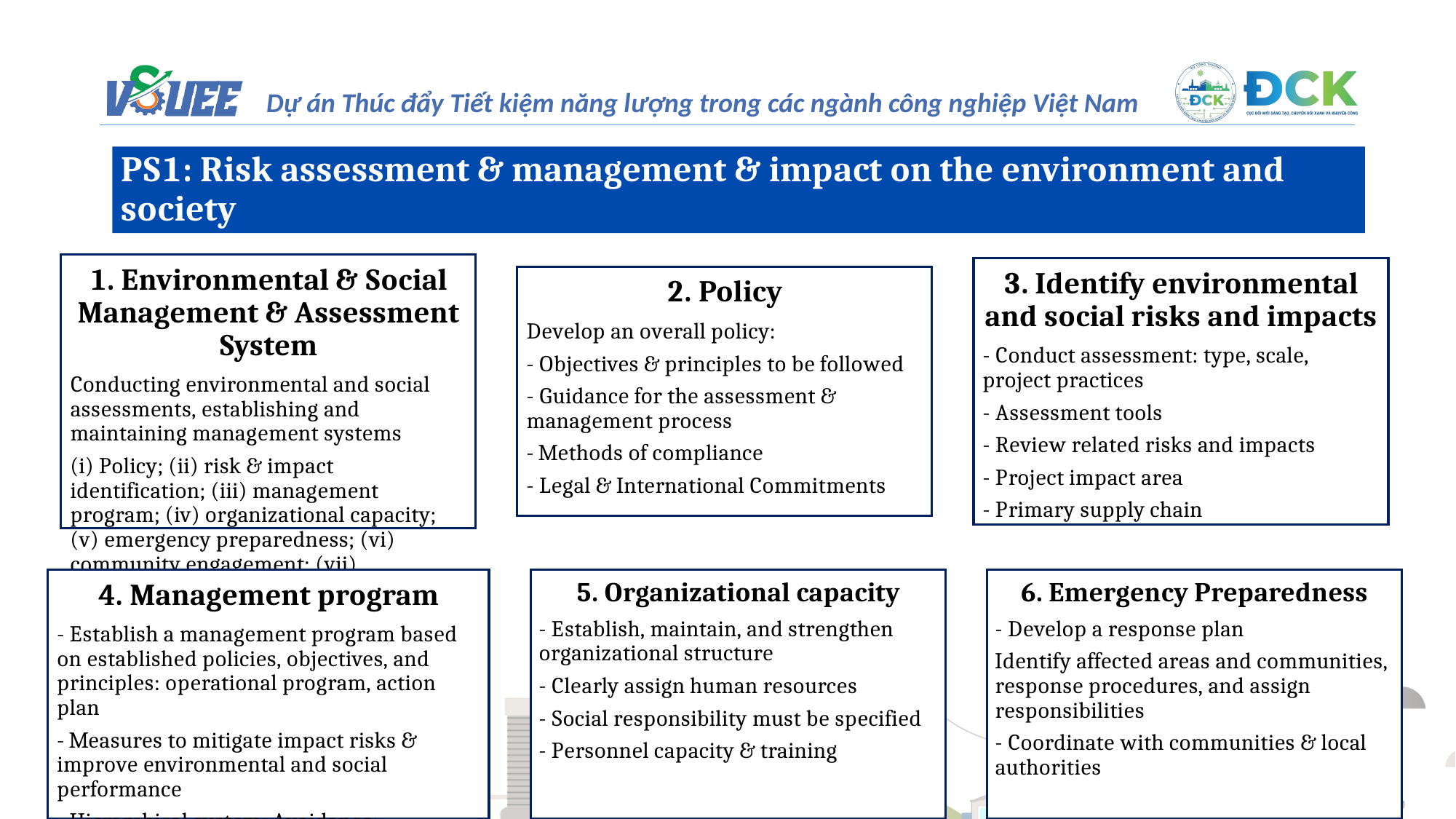

PS1: Risk assessment & management & impact on the environment and society
1. Environmental & Social Management & Assessment System
Conducting environmental and social assessments, establishing and maintaining management systems
(i) Policy; (ii) risk & impact identification; (iii) management program; (iv) organizational capacity; (v) emergency preparedness; (vi) community engagement; (vii) monitoring & evaluation
2. Policy
Develop an overall policy:
- Objectives & principles to be followed
- Guidance for the assessment & management process
- Methods of compliance
- Legal & International Commitments
3. Identify environmental and social risks and impacts
- Conduct assessment: type, scale, project practices
- Assessment tools
- Review related risks and impacts
- Project impact area
- Primary supply chain
4. Management program
- Establish a management program based on established policies, objectives, and principles: operational program, action plan
- Measures to mitigate impact risks & improve environmental and social performance
- Hierarchical system: Avoidance; Prevention; Mitigation; Compensation

5. Organizational capacity
- Establish, maintain, and strengthen organizational structure
- Clearly assign human resources
- Social responsibility must be specified
- Personnel capacity & training

6. Emergency Preparedness
- Develop a response plan
Identify affected areas and communities, response procedures, and assign responsibilities
- Coordinate with communities & local authorities